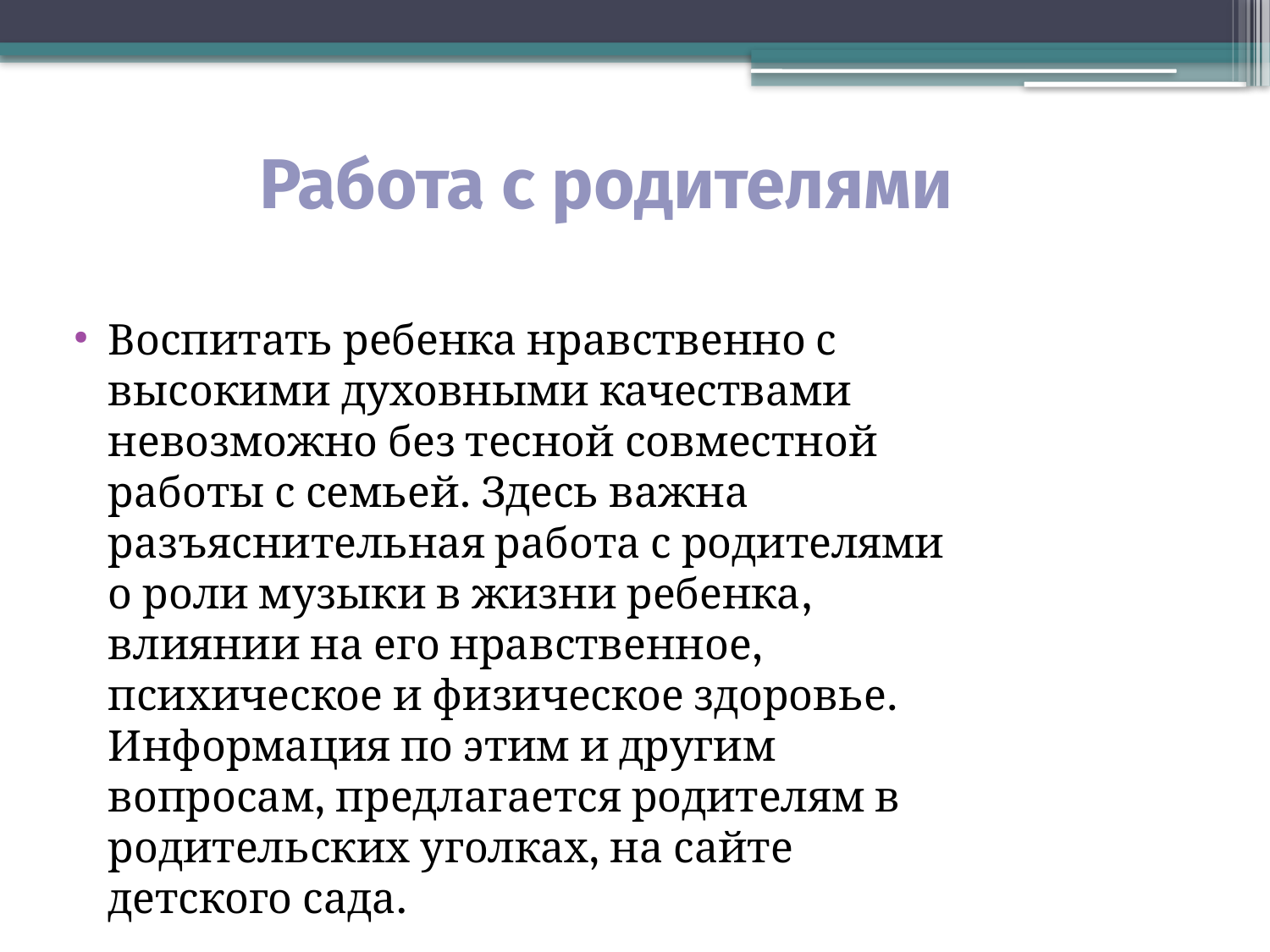

# Работа с родителями
Воспитать ребенка нравственно с высокими духовными качествами невозможно без тесной совместной работы с семьей. Здесь важна разъяснительная работа с родителями о роли музыки в жизни ребенка, влиянии на его нравственное, психическое и физическое здоровье. Информация по этим и другим вопросам, предлагается родителям в родительских уголках, на сайте детского сада.